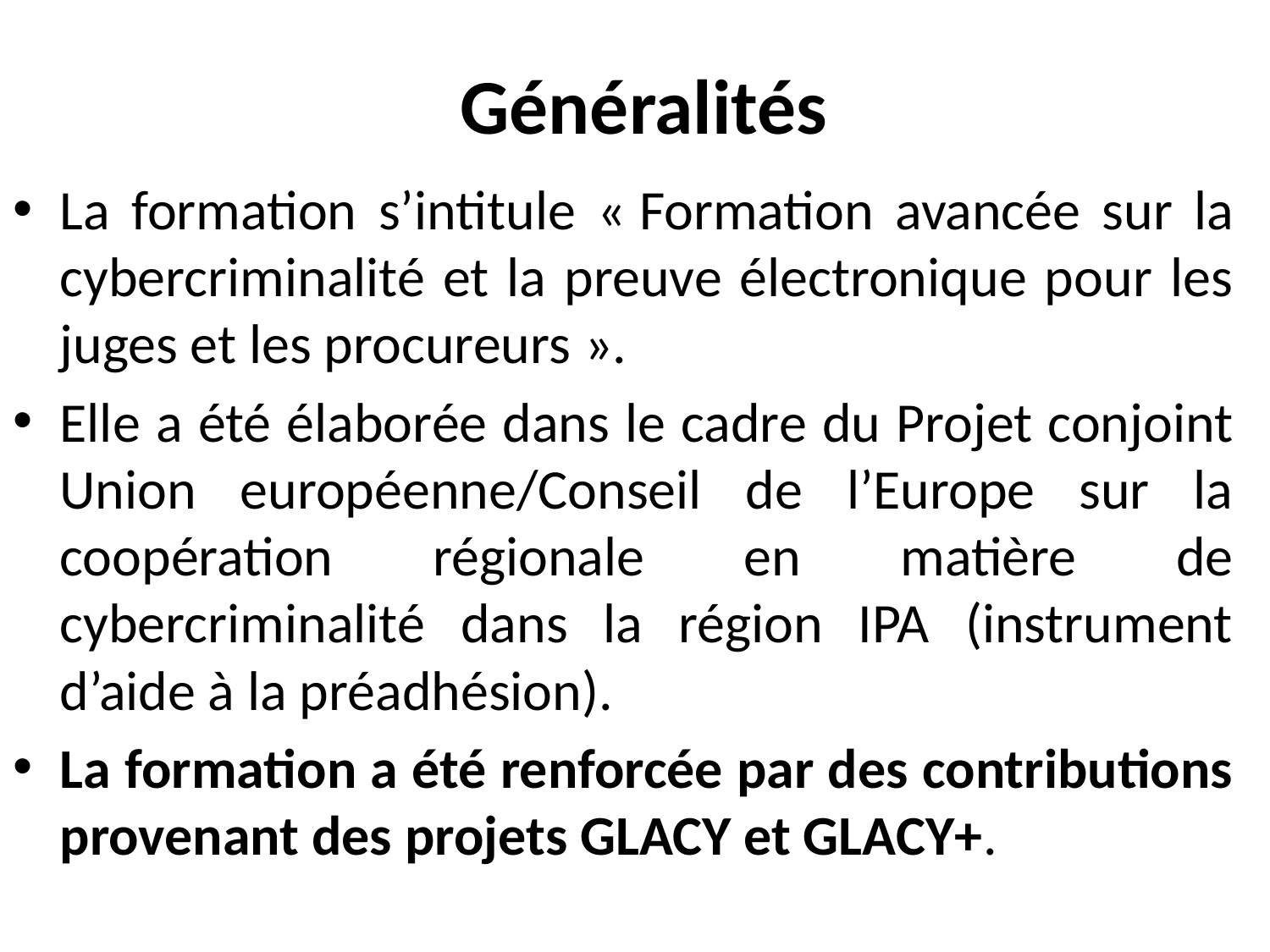

# Généralités
La formation s’intitule « Formation avancée sur la cybercriminalité et la preuve électronique pour les juges et les procureurs ».
Elle a été élaborée dans le cadre du Projet conjoint Union européenne/Conseil de l’Europe sur la coopération régionale en matière de cybercriminalité dans la région IPA (instrument d’aide à la préadhésion).
La formation a été renforcée par des contributions provenant des projets GLACY et GLACY+.